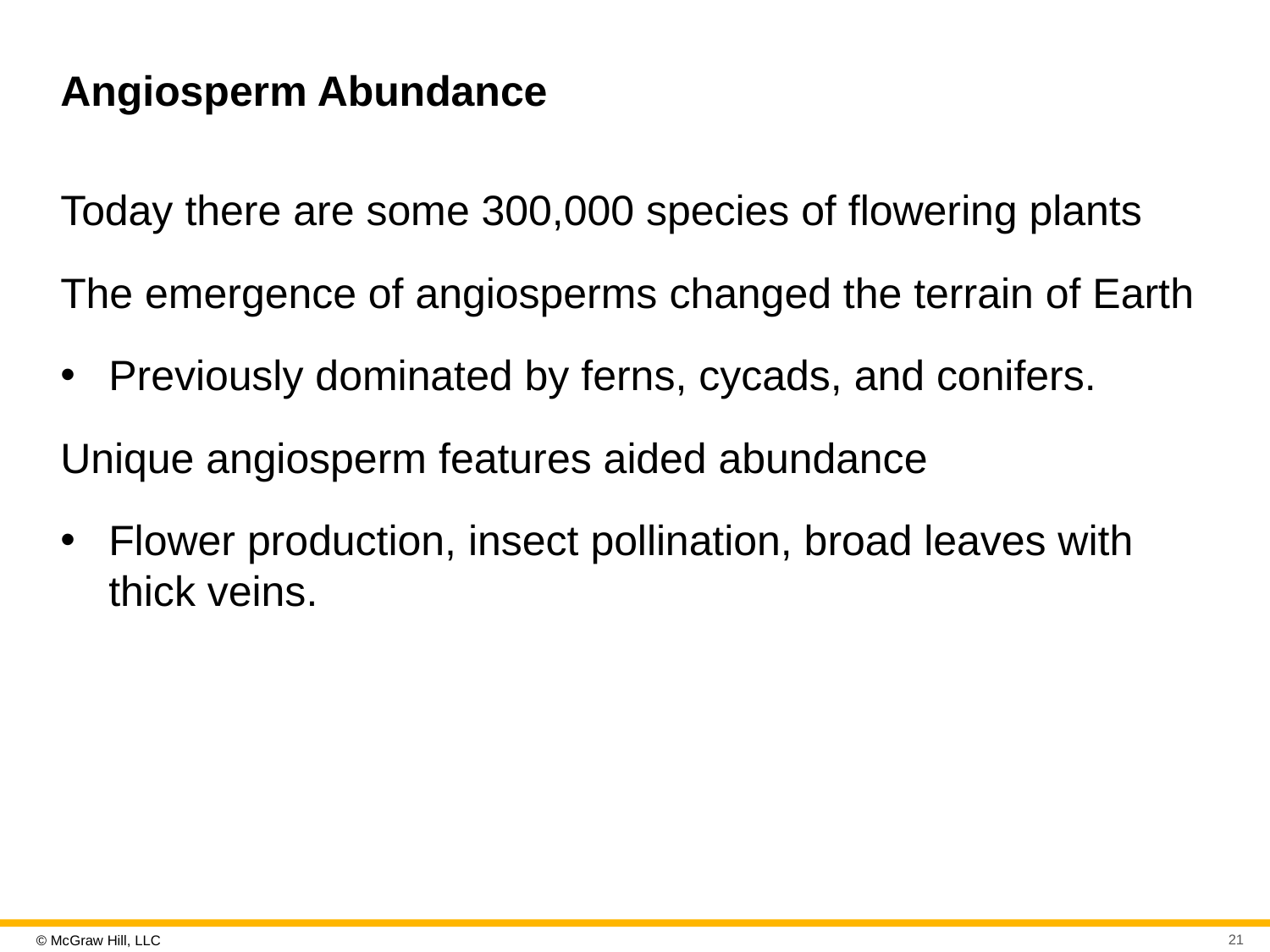

# Angiosperm Abundance
Today there are some 300,000 species of flowering plants
The emergence of angiosperms changed the terrain of Earth
Previously dominated by ferns, cycads, and conifers.
Unique angiosperm features aided abundance
Flower production, insect pollination, broad leaves with thick veins.
21